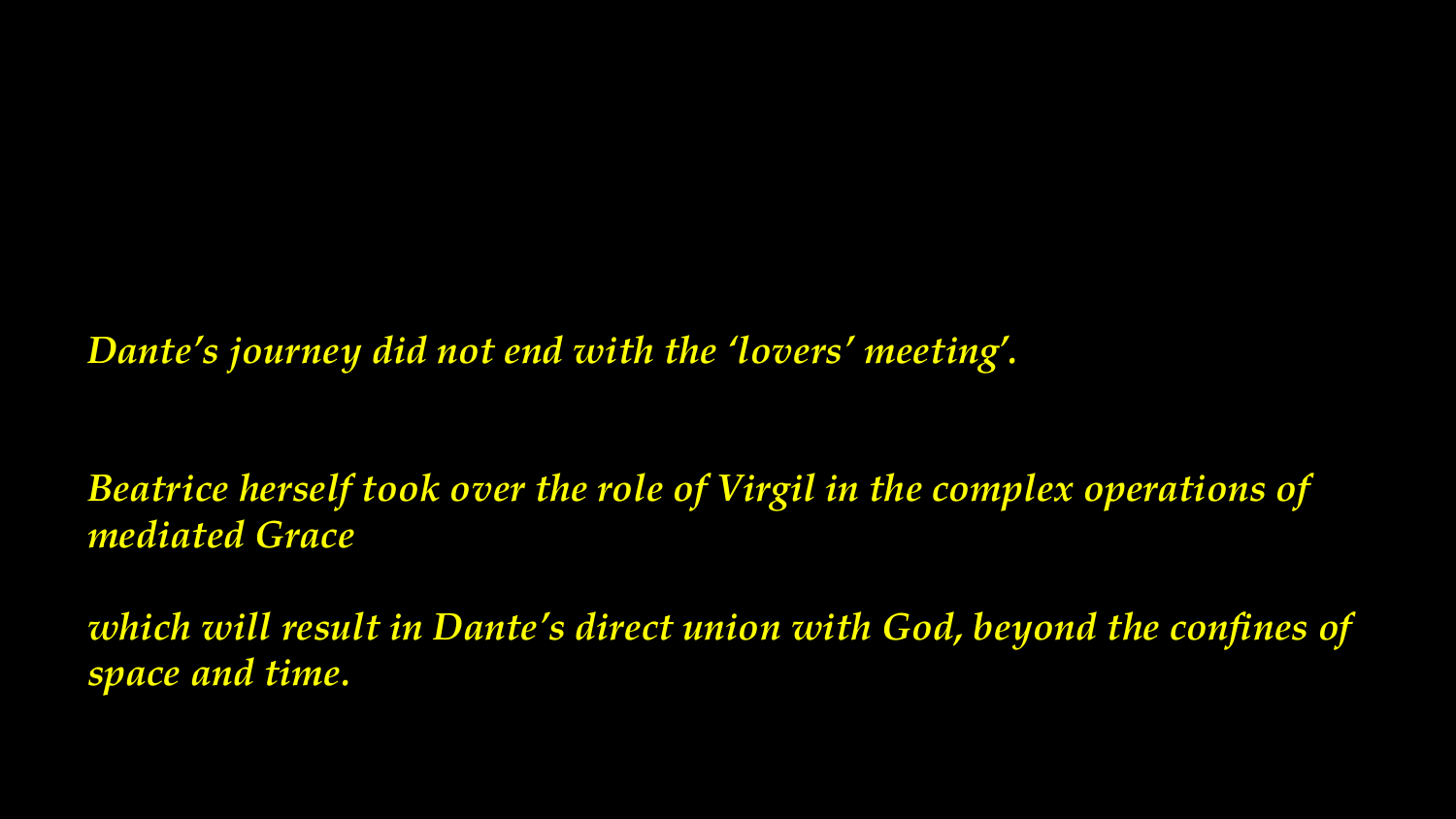

# Dante’s journey did not end with the ‘lovers’ meeting’. Beatrice herself took over the role of Virgil in the complex operations of mediated Grace which will result in Dante’s direct union with God, beyond the confines of space and time.